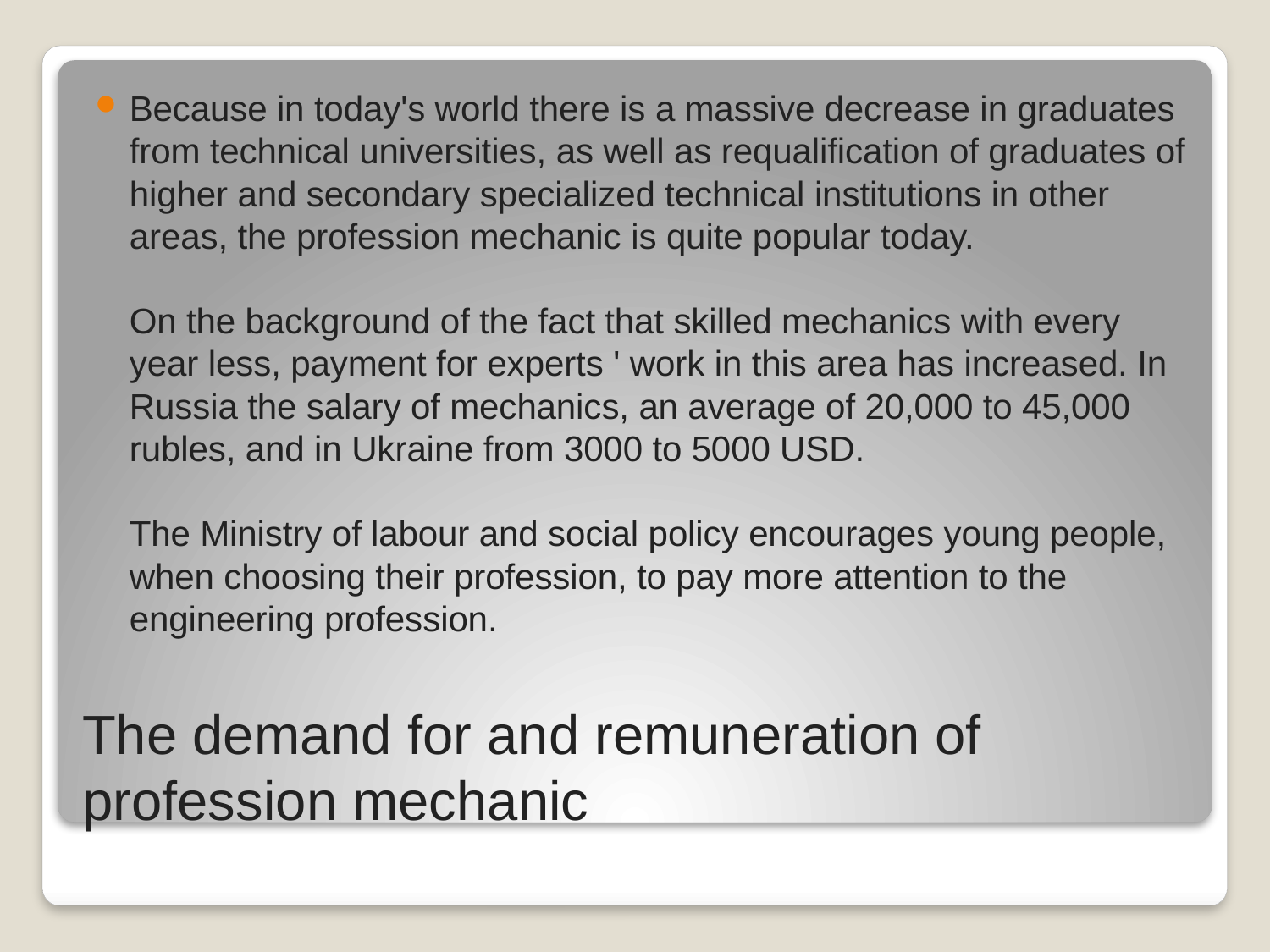

Because in today's world there is a massive decrease in graduates from technical universities, as well as requalification of graduates of higher and secondary specialized technical institutions in other areas, the profession mechanic is quite popular today.
On the background of the fact that skilled mechanics with every year less, payment for experts ' work in this area has increased. In Russia the salary of mechanics, an average of 20,000 to 45,000 rubles, and in Ukraine from 3000 to 5000 USD.
The Ministry of labour and social policy encourages young people, when choosing their profession, to pay more attention to the engineering profession.
# The demand for and remuneration of profession mechanic